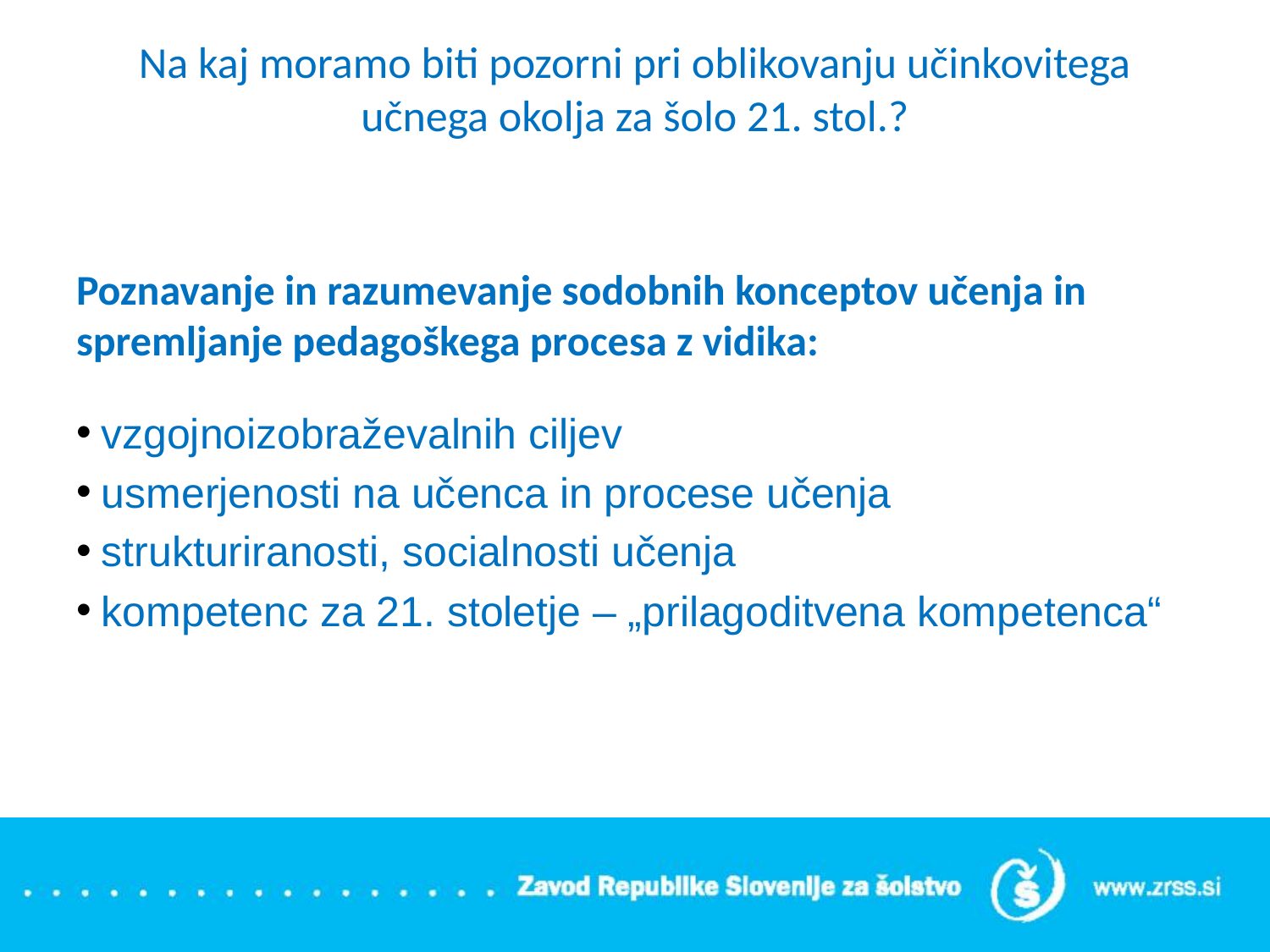

# Na kaj moramo biti pozorni pri oblikovanju učinkovitega učnega okolja za šolo 21. stol.?
Poznavanje in razumevanje sodobnih konceptov učenja in spremljanje pedagoškega procesa z vidika:

vzgojnoizobraževalnih ciljev
usmerjenosti na učenca in procese učenja
strukturiranosti, socialnosti učenja
kompetenc za 21. stoletje – „prilagoditvena kompetenca“